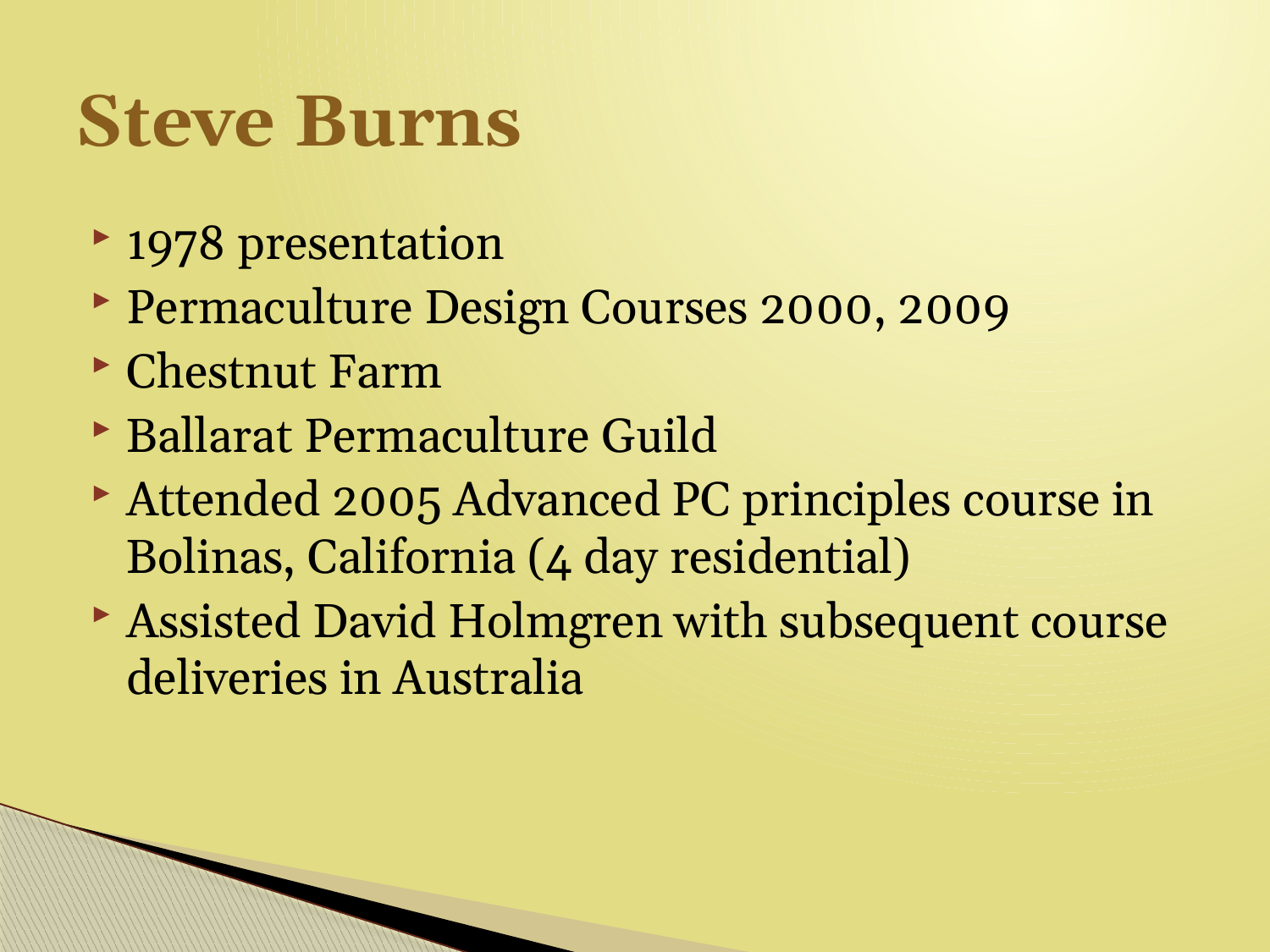

# Steve Burns
1978 presentation
Permaculture Design Courses 2000, 2009
Chestnut Farm
Ballarat Permaculture Guild
Attended 2005 Advanced PC principles course in Bolinas, California (4 day residential)
Assisted David Holmgren with subsequent course deliveries in Australia